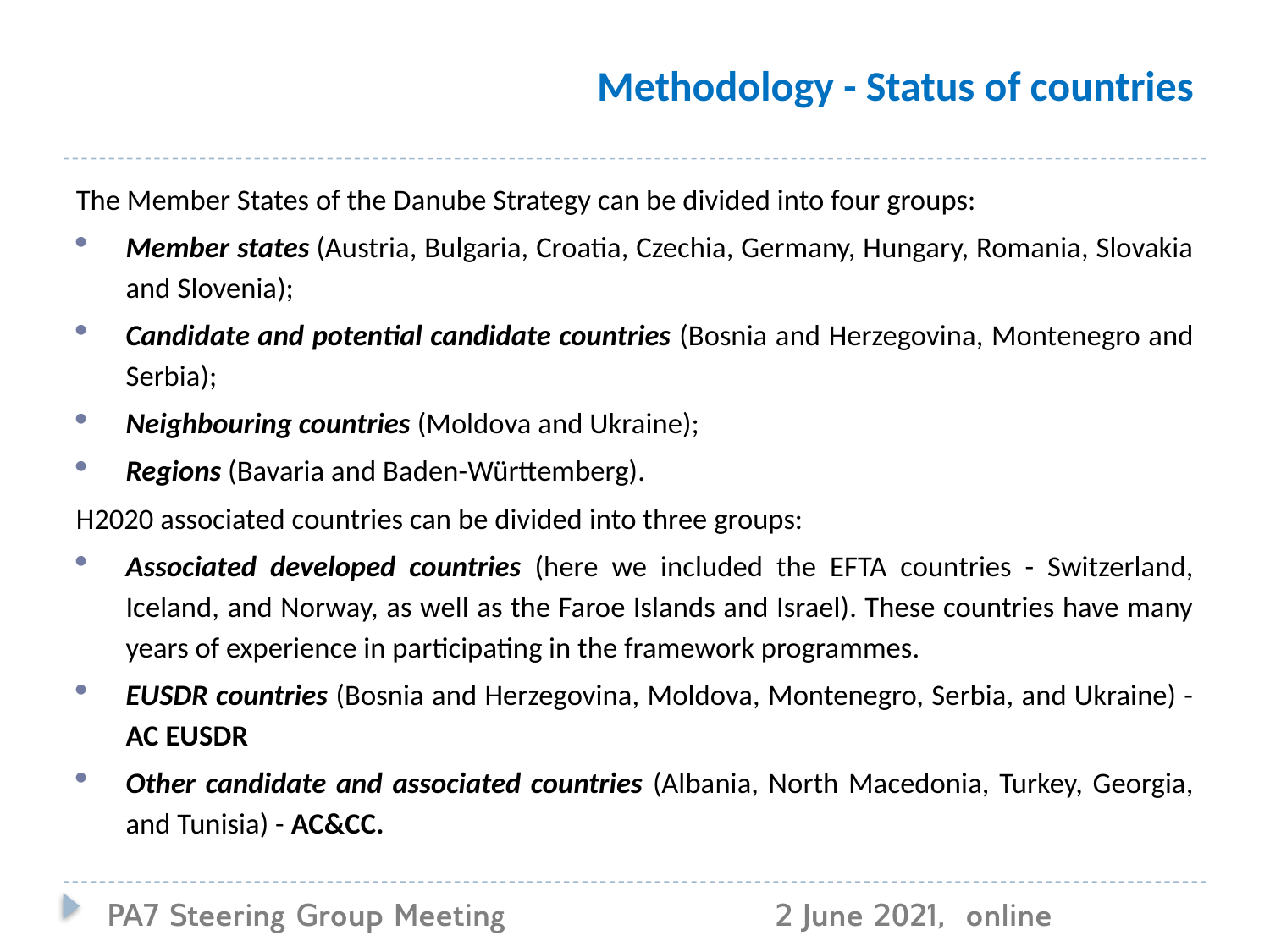

# Methodology - Status of countries
The Member States of the Danube Strategy can be divided into four groups:
Member states (Austria, Bulgaria, Croatia, Czechia, Germany, Hungary, Romania, Slovakia and Slovenia);
Candidate and potential candidate countries (Bosnia and Herzegovina, Montenegro and Serbia);
Neighbouring countries (Moldova and Ukraine);
Regions (Bavaria and Baden-Württemberg).
H2020 associated countries can be divided into three groups:
Associated developed countries (here we included the EFTA countries - Switzerland, Iceland, and Norway, as well as the Faroe Islands and Israel). These countries have many years of experience in participating in the framework programmes.
EUSDR countries (Bosnia and Herzegovina, Moldova, Montenegro, Serbia, and Ukraine) - AC EUSDR
Other candidate and associated countries (Albania, North Macedonia, Turkey, Georgia, and Tunisia) - AC&CC.

PA7 Steering Group Meeting                          2 June 2021,  online